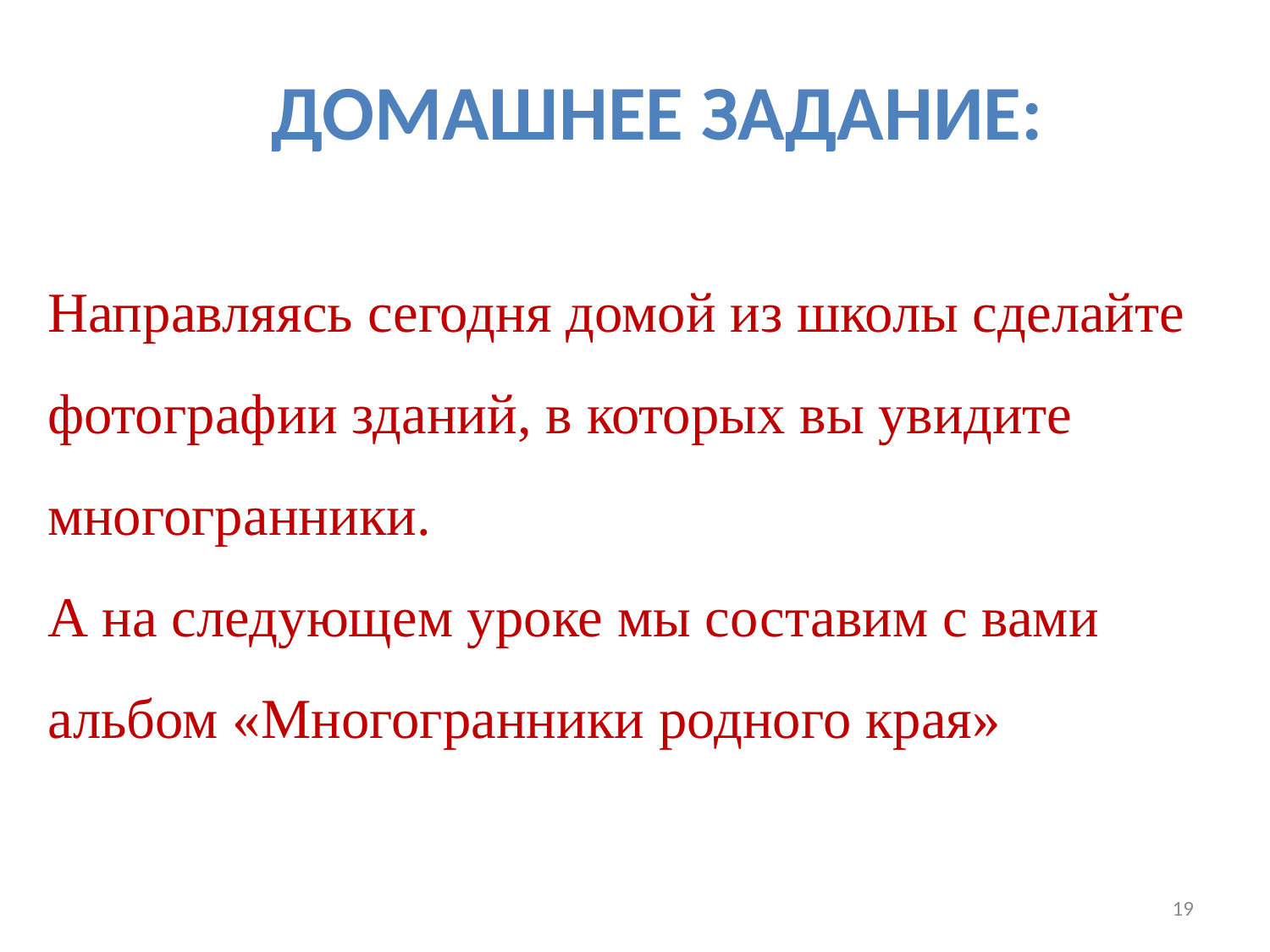

Домашнее задание:
Направляясь сегодня домой из школы сделайте фотографии зданий, в которых вы увидите многогранники.
А на следующем уроке мы составим с вами альбом «Многогранники родного края»
19